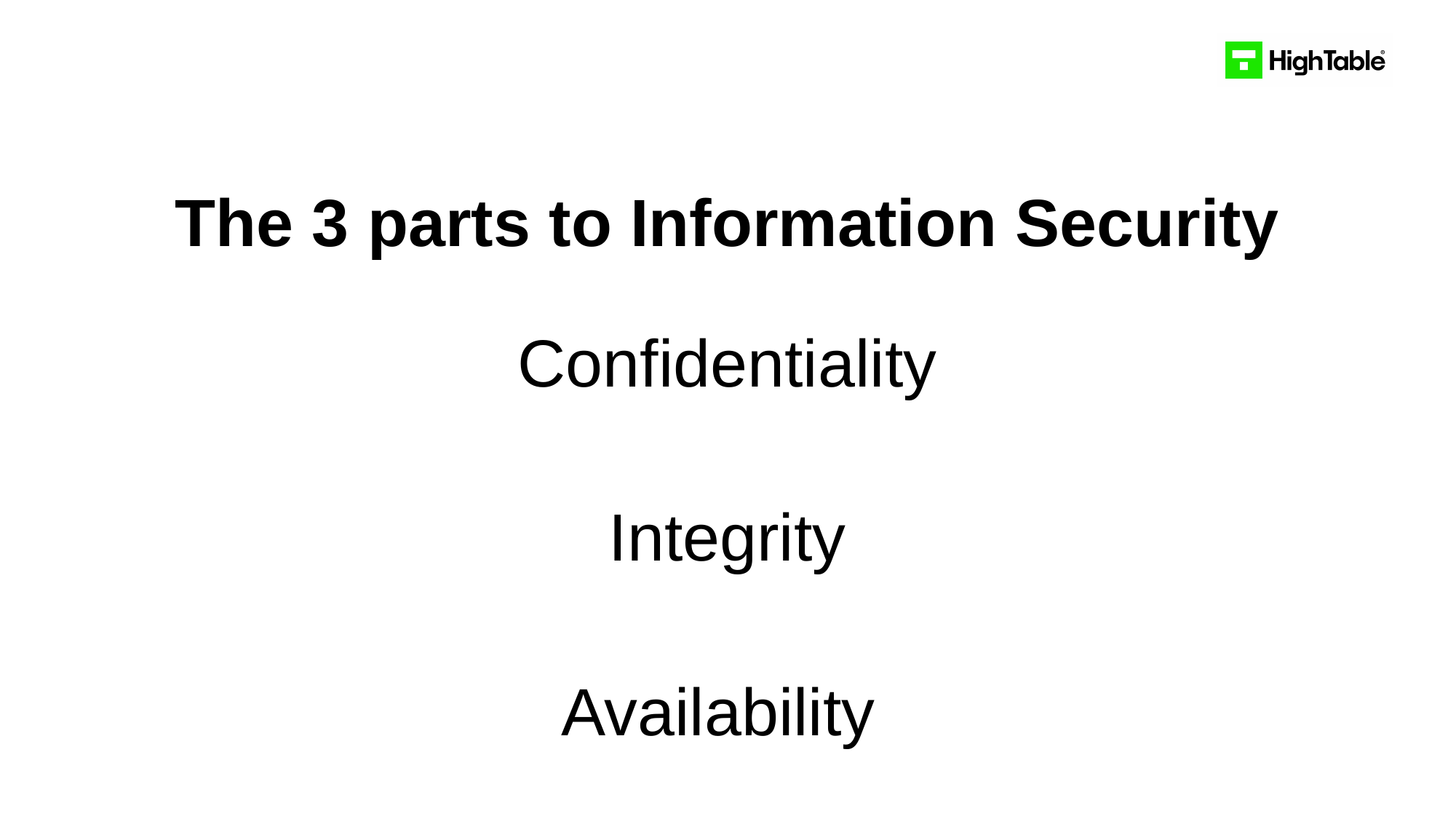

# The 3 parts to Information Security
Confidentiality

Integrity

Availability